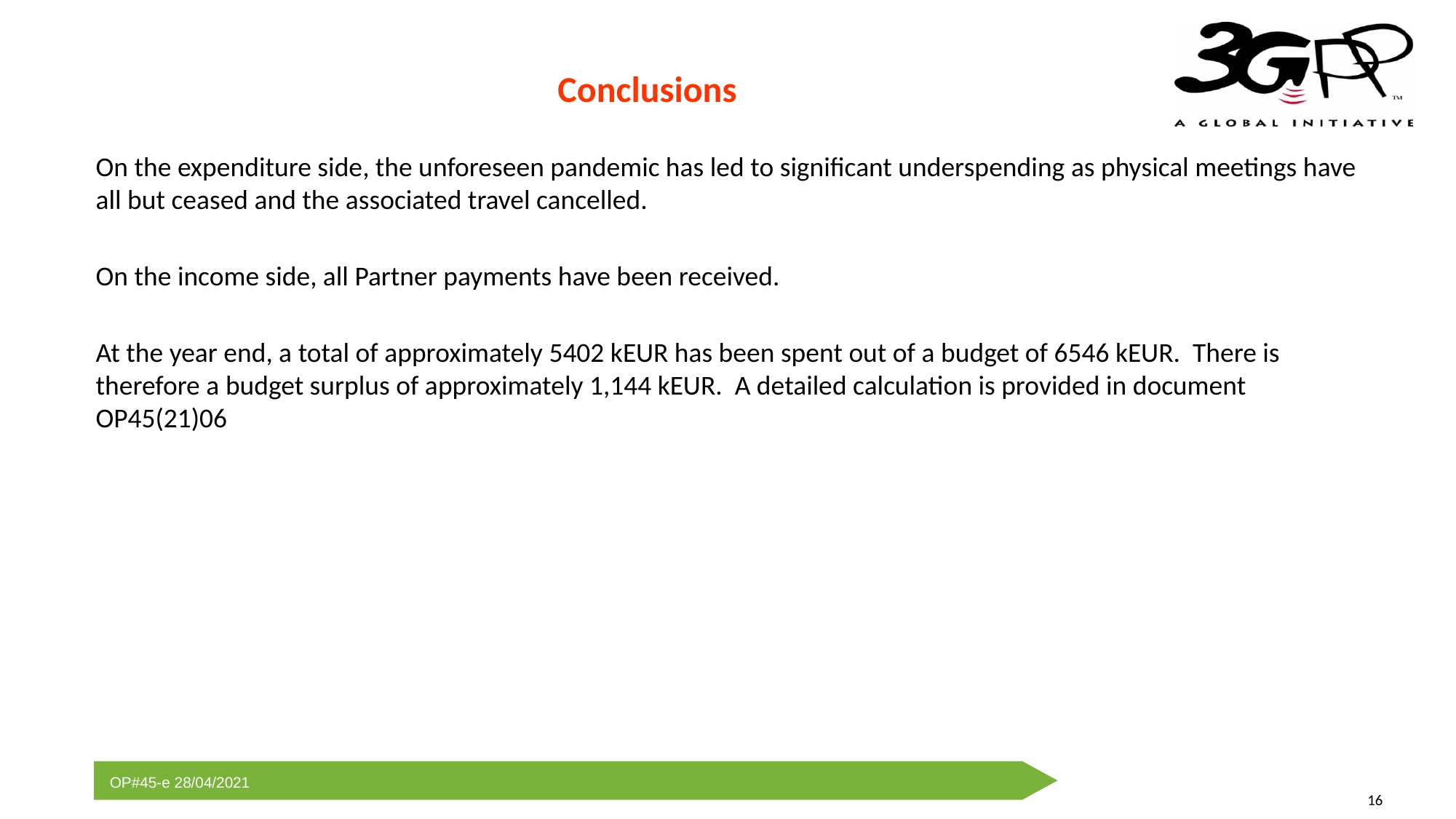

Conclusions
On the expenditure side, the unforeseen pandemic has led to significant underspending as physical meetings have all but ceased and the associated travel cancelled.

On the income side, all Partner payments have been received.

At the year end, a total of approximately 5402 kEUR has been spent out of a budget of 6546 kEUR.  There is therefore a budget surplus of approximately 1,144 kEUR.  A detailed calculation is provided in document OP45(21)06